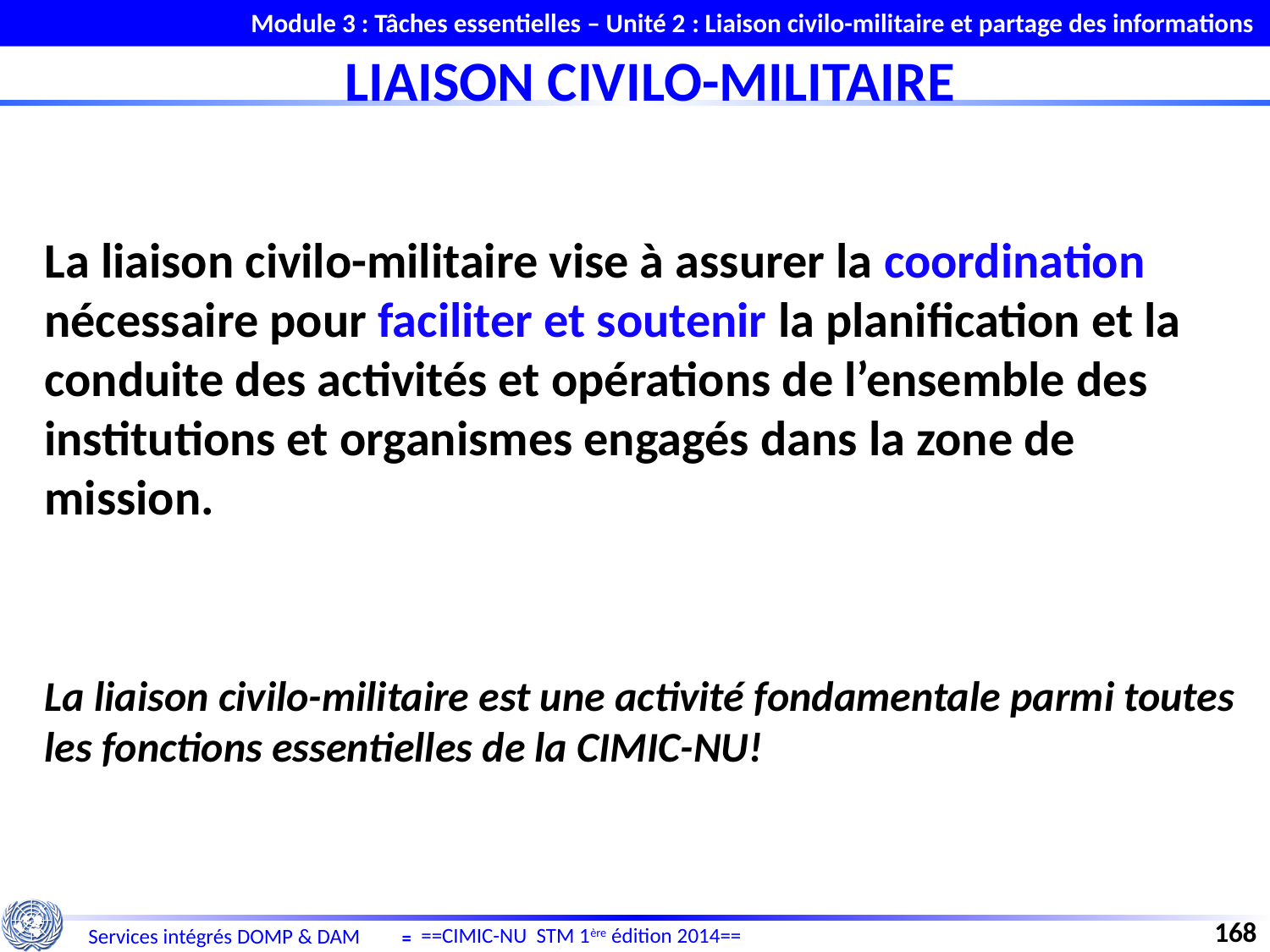

Module 3 : Tâches essentielles – Unité 2 : Liaison civilo-militaire et partage des informations
LIAISON CIVILO-MILITAIRE
La liaison civilo-militaire vise à assurer la coordination nécessaire pour faciliter et soutenir la planification et la conduite des activités et opérations de l’ensemble des institutions et organismes engagés dans la zone de mission.

La liaison civilo-militaire est une activité fondamentale parmi toutes les fonctions essentielles de la CIMIC-NU!

168
==CIMIC-NU  STM 1ère édition 2014==
Services intégrés DOMP & DAM